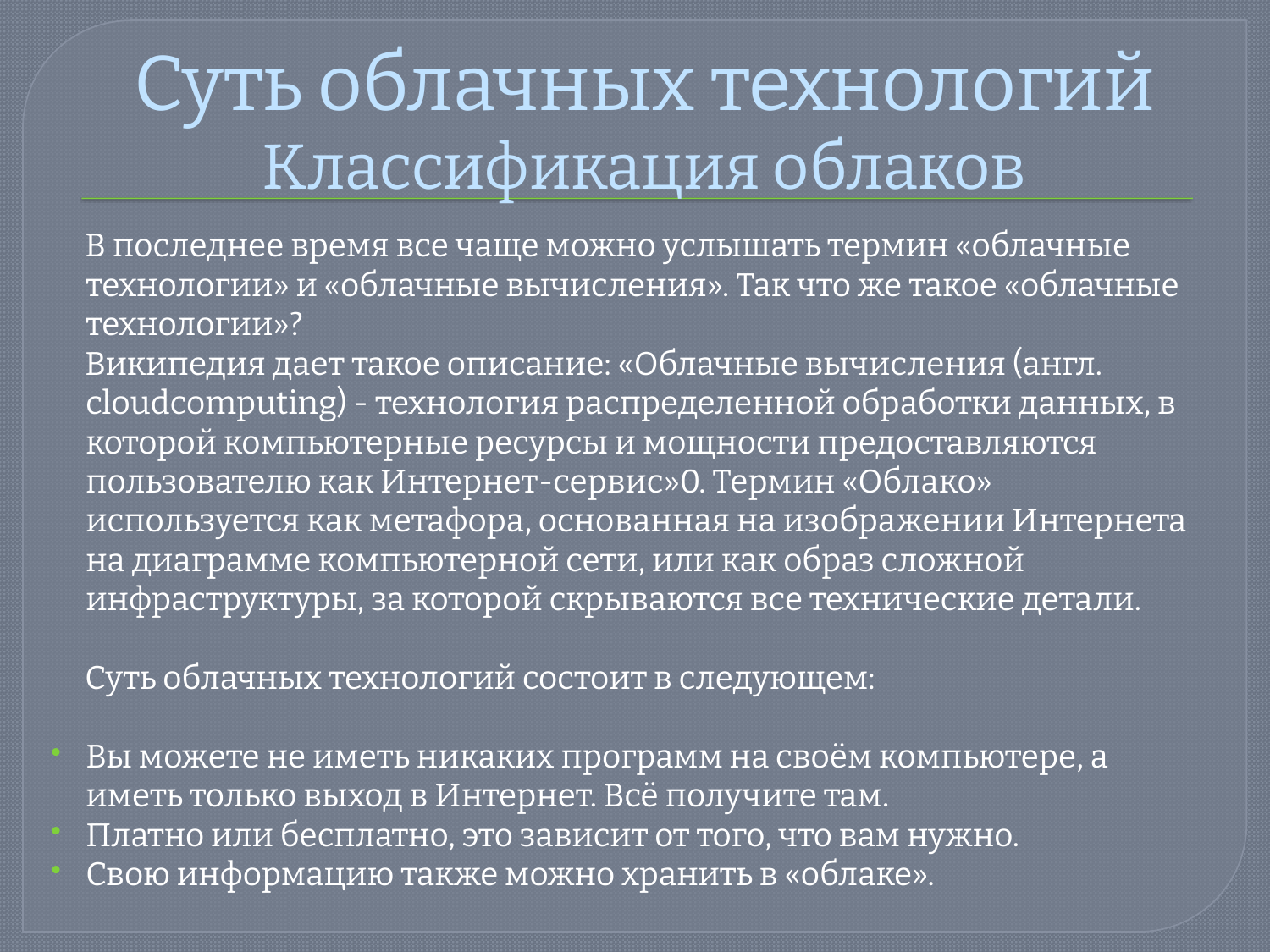

# Суть облачных технологий Классификация облаков
     В последнее время все чаще можно услышать термин «облачные технологии» и «облачные вычисления». Так что же такое «облачные технологии»?
     Википедия дает такое описание: «Облачные вычисления (англ. cloudcomputing) - технология распределенной обработки данных, в которой компьютерные ресурсы и мощности предоставляются пользователю как Интернет-сервис»0. Термин «Облако» используется как метафора, основанная на изображении Интернета на диаграмме компьютерной сети, или как образ сложной инфраструктуры, за которой скрываются все технические детали.

     Суть облачных технологий состоит в следующем:

Вы можете не иметь никаких программ на своём компьютере, а иметь только выход в Интернет. Всё получите там.
Платно или бесплатно, это зависит от того, что вам нужно.
Свою информацию также можно хранить в «облаке».